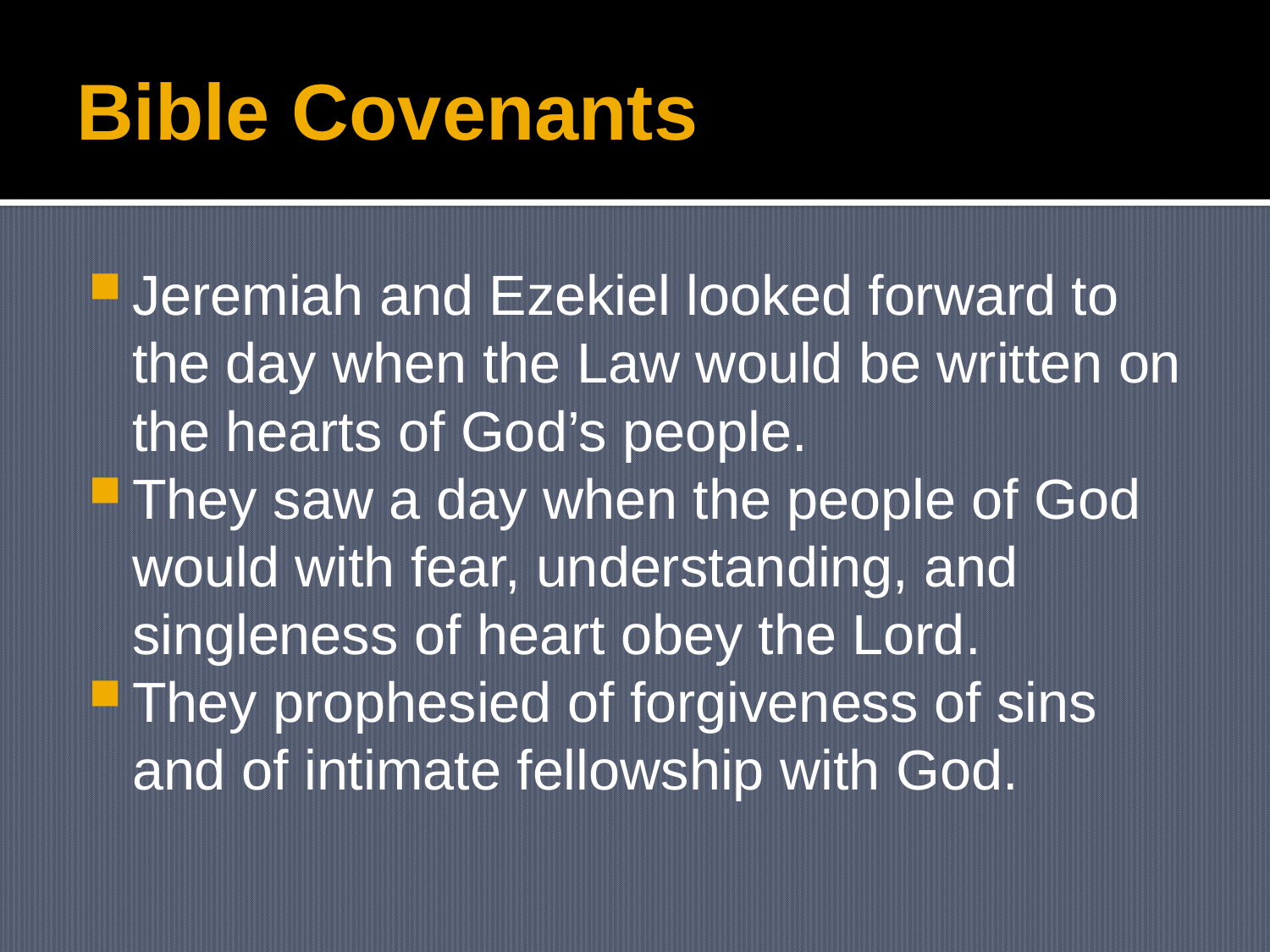

# Bible Covenants
Jeremiah and Ezekiel looked forward to the day when the Law would be written on the hearts of God’s people.
They saw a day when the people of God would with fear, understanding, and singleness of heart obey the Lord.
They prophesied of forgiveness of sins and of intimate fellowship with God.